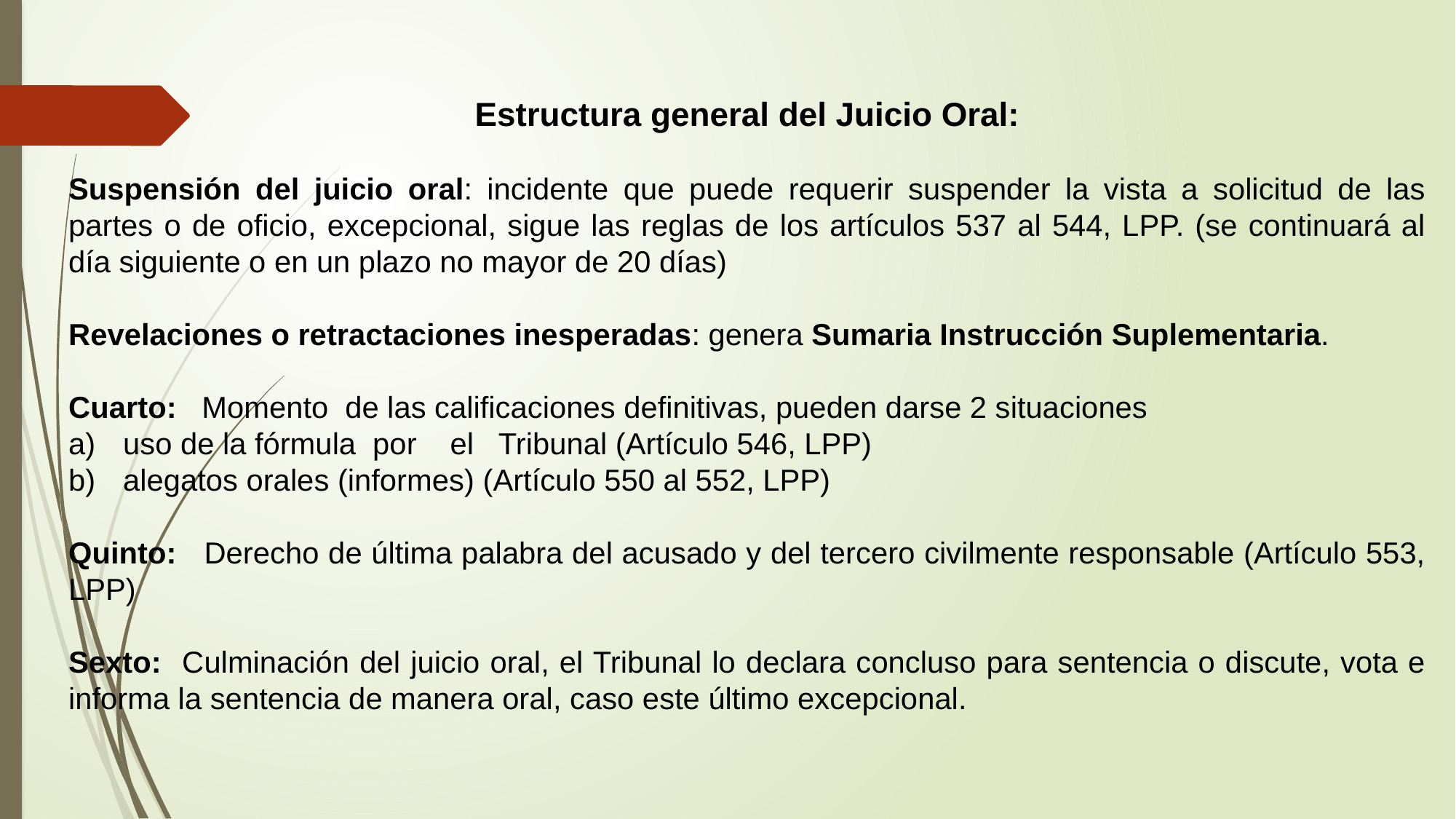

Estructura general del Juicio Oral:

Suspensión del juicio oral: incidente que puede requerir suspender la vista a solicitud de las partes o de oficio, excepcional, sigue las reglas de los artículos 537 al 544, LPP. (se continuará al día siguiente o en un plazo no mayor de 20 días)

Revelaciones o retractaciones inesperadas: genera Sumaria Instrucción Suplementaria.

Cuarto:   Momento  de las calificaciones definitivas, pueden darse 2 situaciones
uso de la fórmula  por    el   Tribunal (Artículo 546, LPP)
alegatos orales (informes) (Artículo 550 al 552, LPP)

Quinto:   Derecho de última palabra del acusado y del tercero civilmente responsable (Artículo 553, LPP)

Sexto:  Culminación del juicio oral, el Tribunal lo declara concluso para sentencia o discute, vota e informa la sentencia de manera oral, caso este último excepcional.